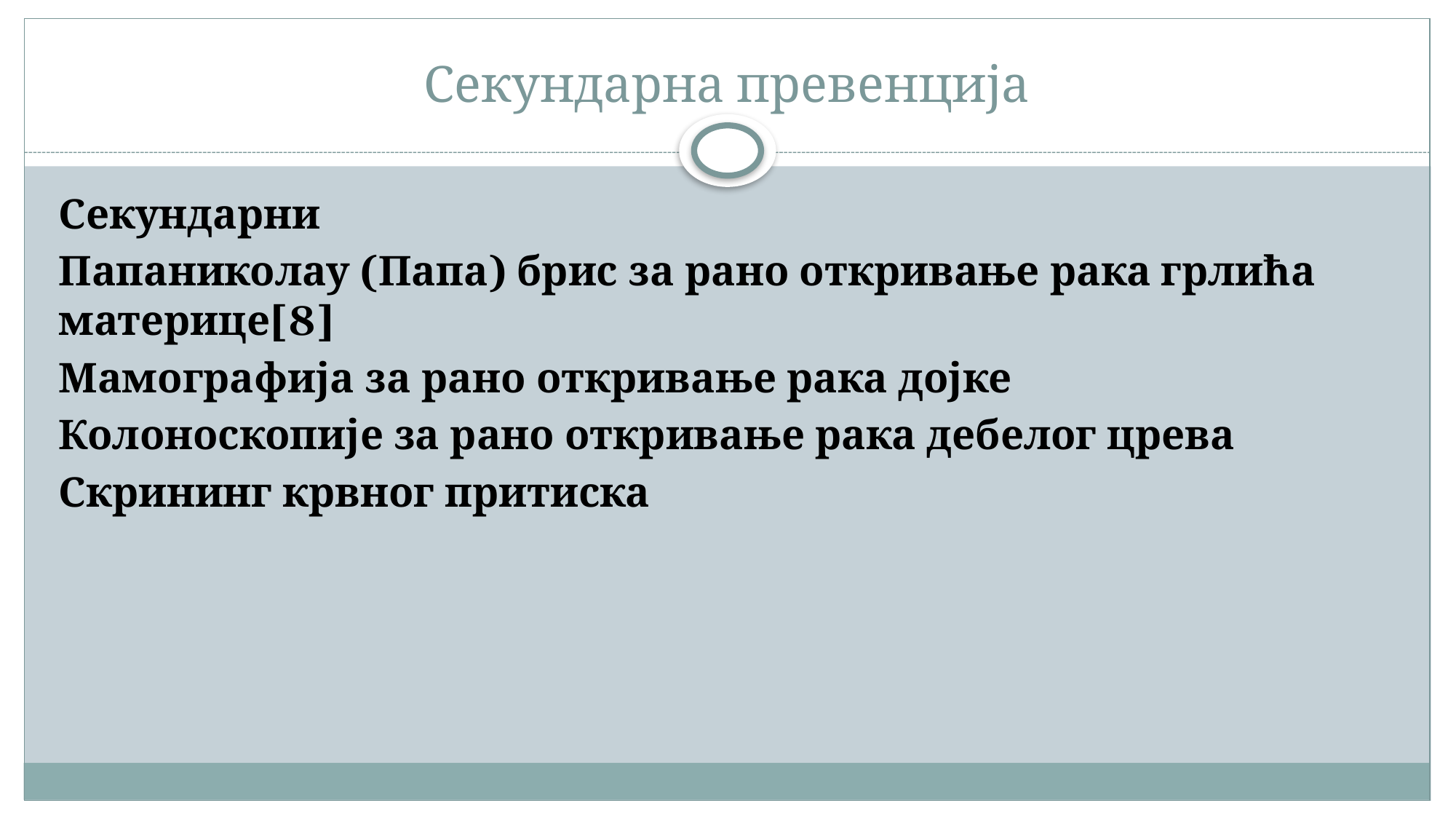

# Секундарна превенција
Секундарни
Папаниколау (Папа) брис за рано откривање рака грлића материце[8]
Мамографија за рано откривање рака дојке
Колоноскопије за рано откривање рака дебелог црева
Скрининг крвног притиска